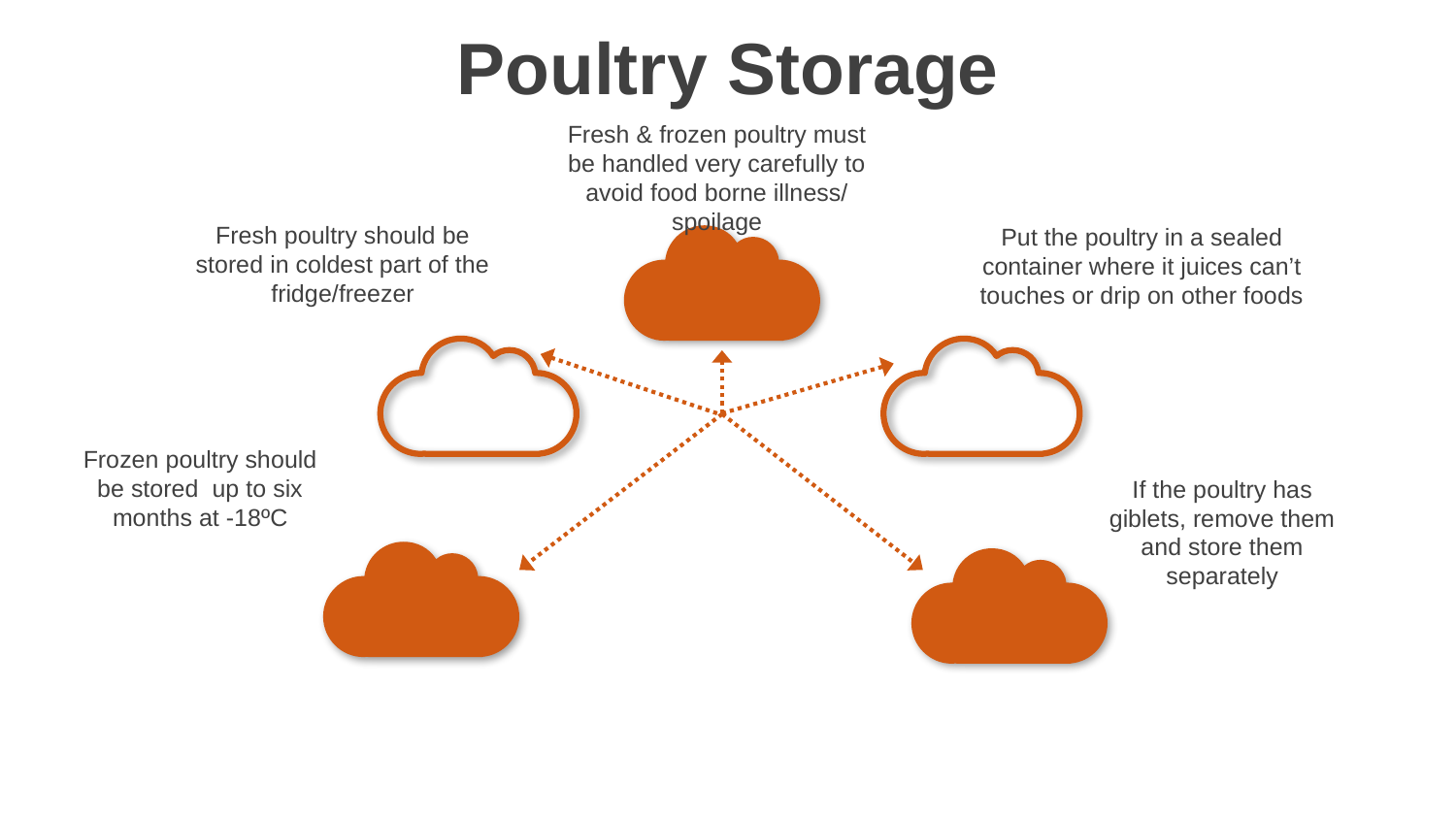

Poultry Storage
Fresh & frozen poultry must be handled very carefully to avoid food borne illness/spoilage
Fresh poultry should be stored in coldest part of the fridge/freezer
Put the poultry in a sealed container where it juices can’t touches or drip on other foods

Frozen poultry should be stored  up to six months at -18ºC
If the poultry has giblets, remove them and store them separately